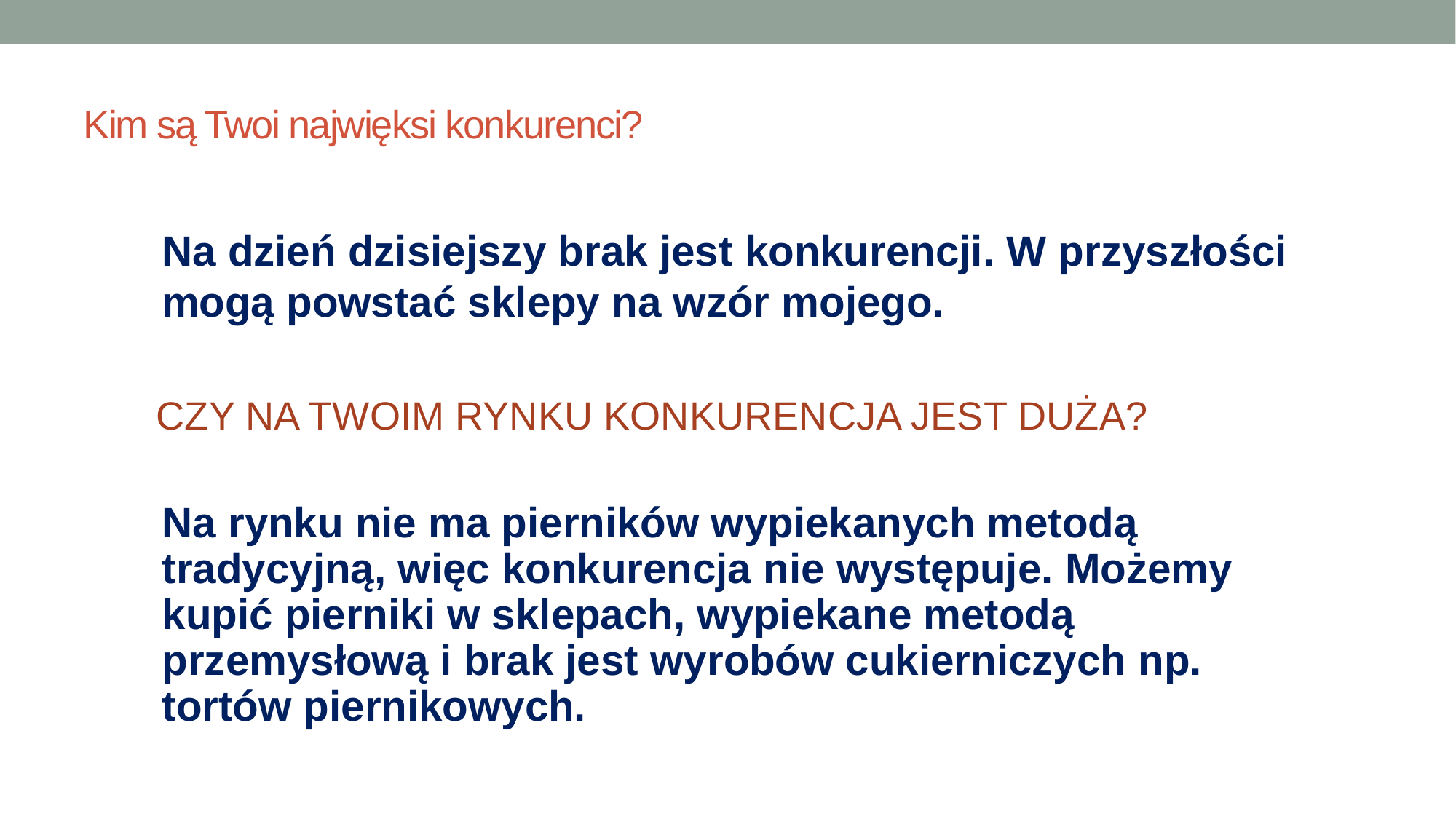

# Kim są Twoi najwięksi konkurenci?
Na dzień dzisiejszy brak jest konkurencji. W przyszłości mogą powstać sklepy na wzór mojego.
Czy na Twoim rynku konkurencja jest duża?
Na rynku nie ma pierników wypiekanych metodą tradycyjną, więc konkurencja nie występuje. Możemy kupić pierniki w sklepach, wypiekane metodą przemysłową i brak jest wyrobów cukierniczych np. tortów piernikowych.